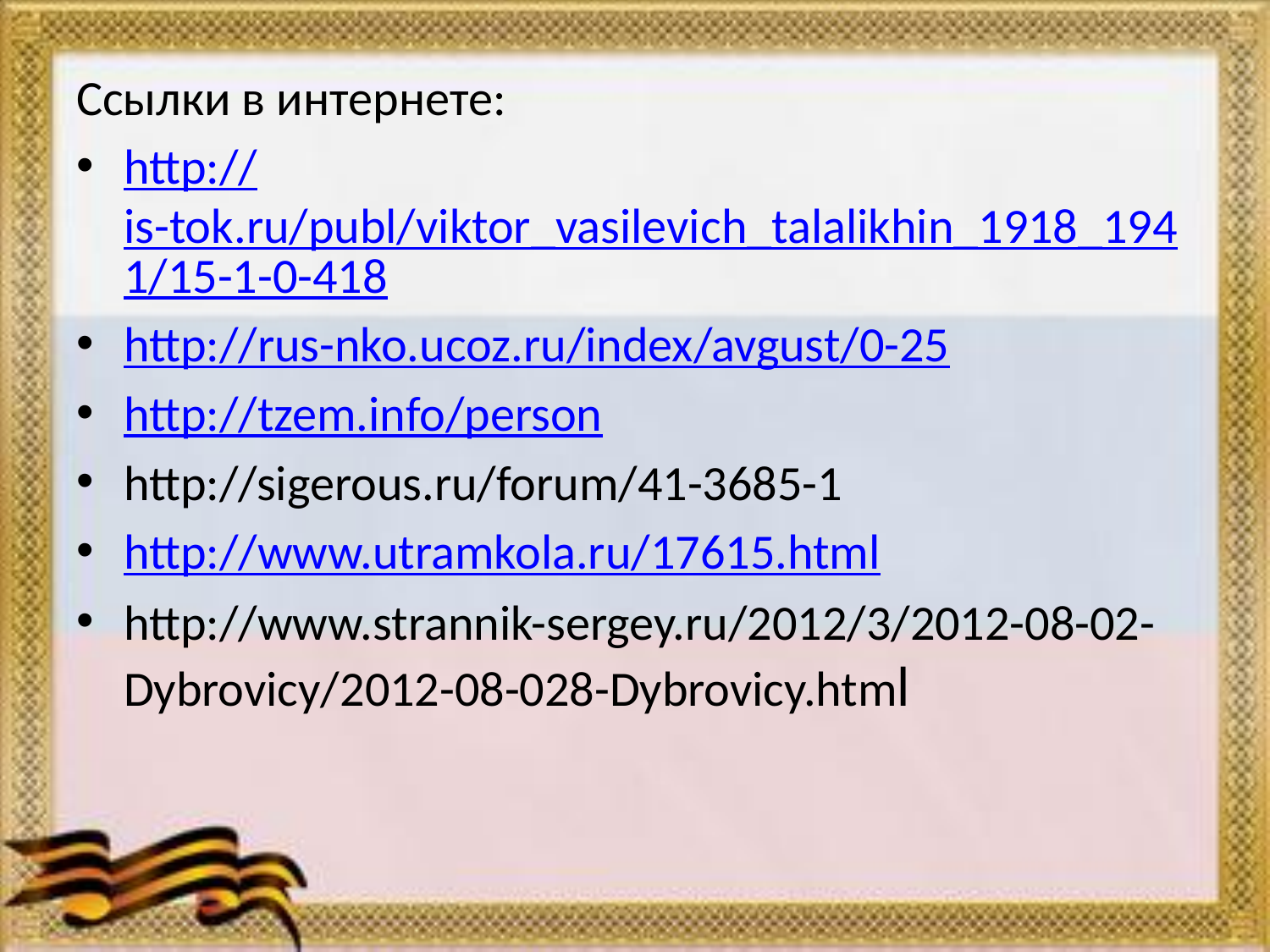

Ссылки в интернете:
http://is-tok.ru/publ/viktor_vasilevich_talalikhin_1918_1941/15-1-0-418
http://rus-nko.ucoz.ru/index/avgust/0-25
http://tzem.info/person
http://sigerous.ru/forum/41-3685-1
http://www.utramkola.ru/17615.html
http://www.strannik-sergey.ru/2012/3/2012-08-02-Dybrovicy/2012-08-028-Dybrovicy.html